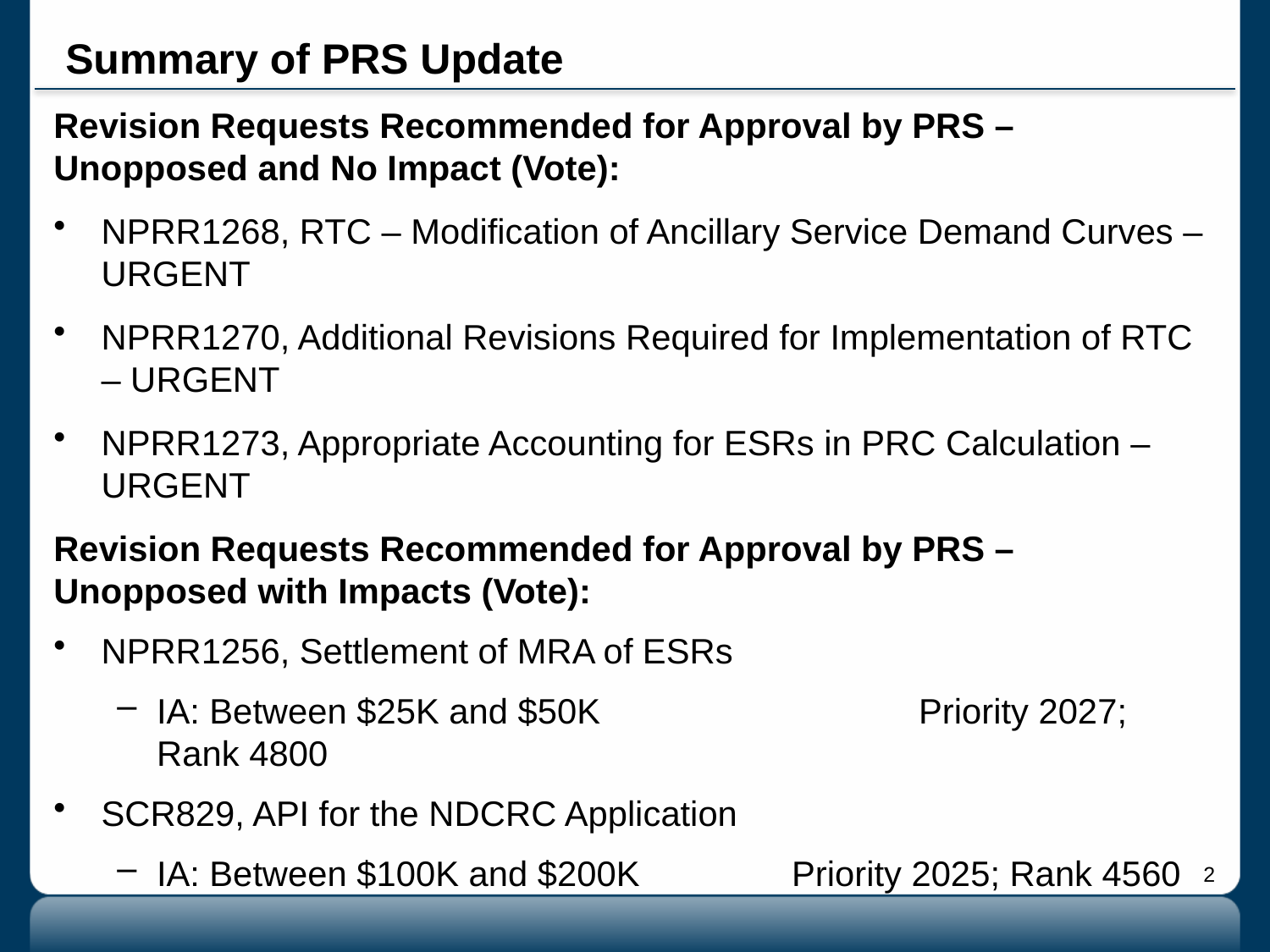

# Summary of PRS Update
Revision Requests Recommended for Approval by PRS – Unopposed and No Impact (Vote):
NPRR1268, RTC – Modification of Ancillary Service Demand Curves – URGENT
NPRR1270, Additional Revisions Required for Implementation of RTC – URGENT
NPRR1273, Appropriate Accounting for ESRs in PRC Calculation – URGENT
Revision Requests Recommended for Approval by PRS – Unopposed with Impacts (Vote):
NPRR1256, Settlement of MRA of ESRs
IA: Between $25K and $50K			Priority 2027; Rank 4800
SCR829, API for the NDCRC Application
IA: Between $100K and $200K		Priority 2025; Rank 4560